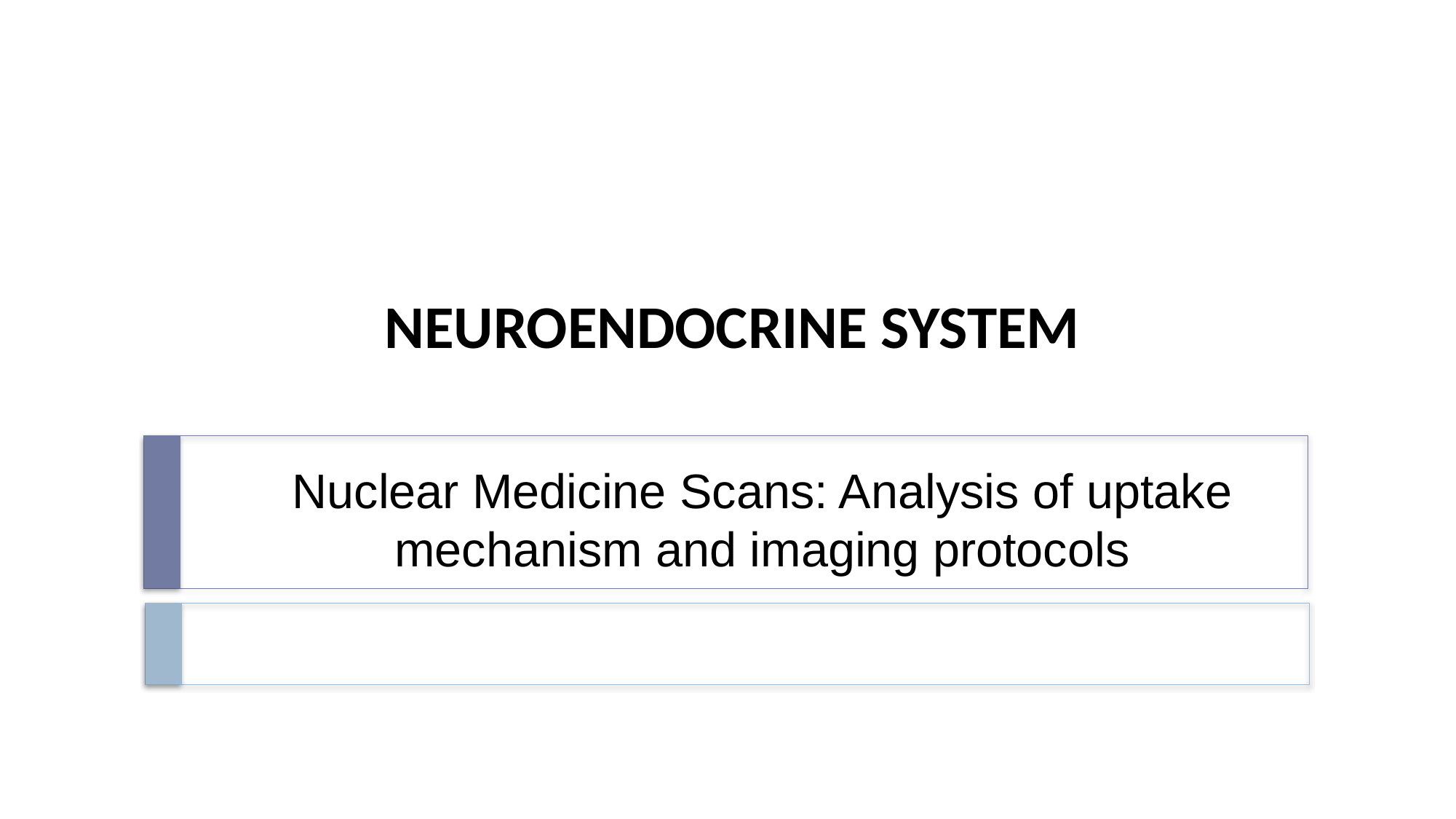

# NEUROENDOCRINE SYSTEM
Nuclear Medicine Scans: Analysis of uptake mechanism and imaging protocols